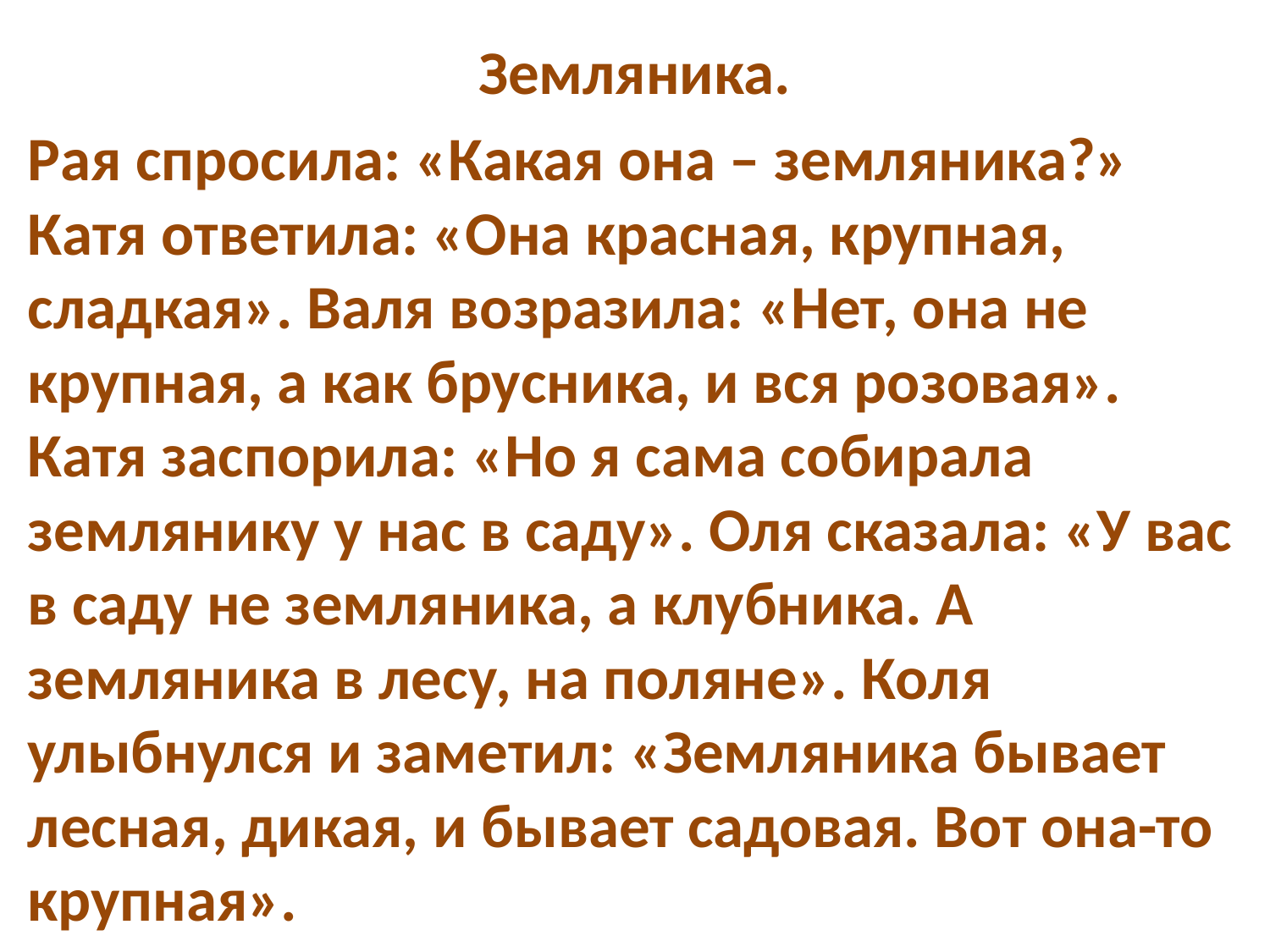

Земляника.
Рая спросила: «Какая она – земляника?» Катя ответила: «Она красная, крупная, сладкая». Валя возразила: «Нет, она не крупная, а как брусника, и вся розовая». Катя заспорила: «Но я сама собирала землянику у нас в саду». Оля сказала: «У вас в саду не земляника, а клубника. А земляника в лесу, на поляне». Коля улыбнулся и заметил: «Земляника бывает лесная, дикая, и бывает садовая. Вот она-то крупная».
#